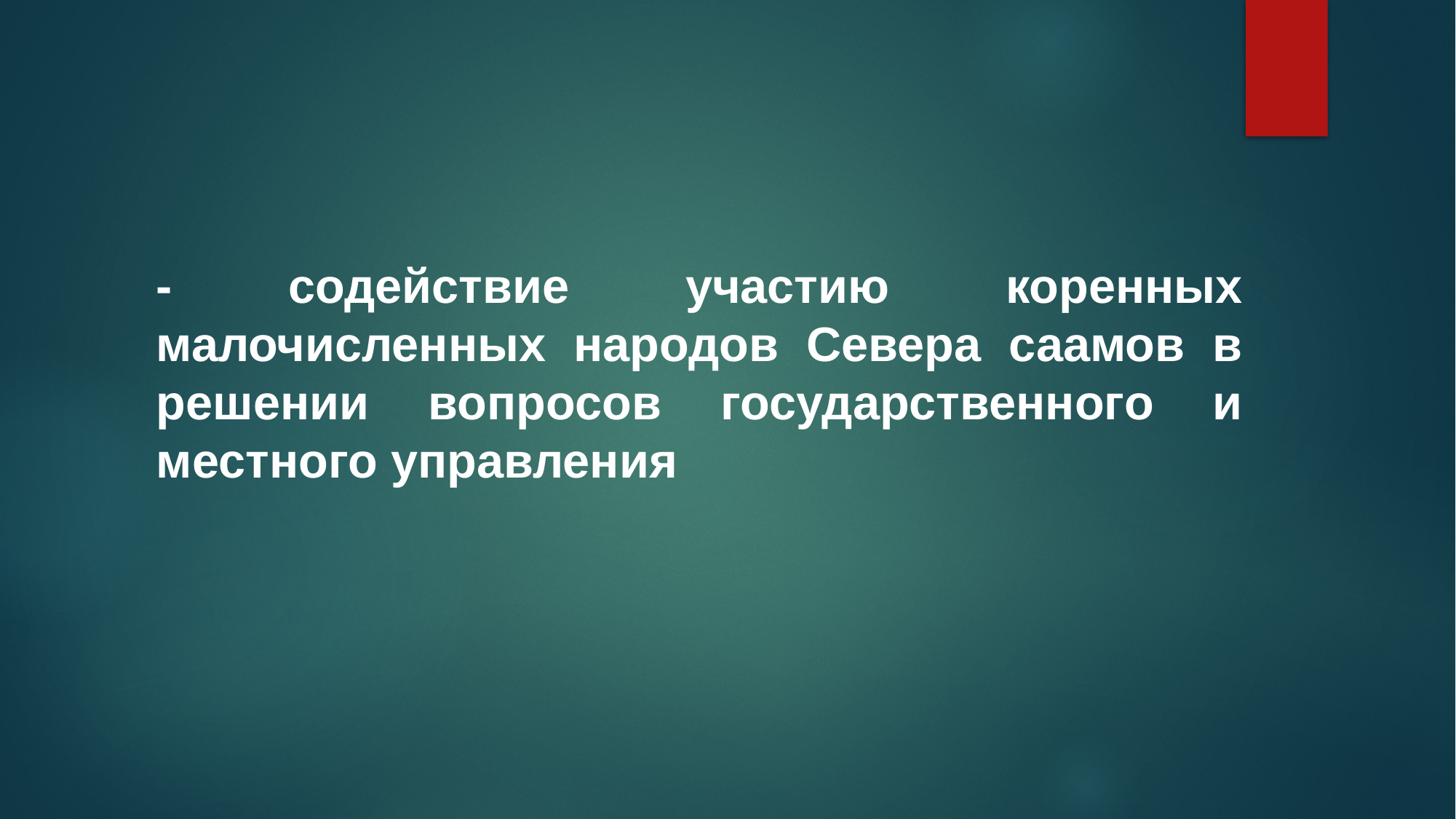

- содействие участию коренных малочисленных народов Севера саамов в решении вопросов государственного и местного управления